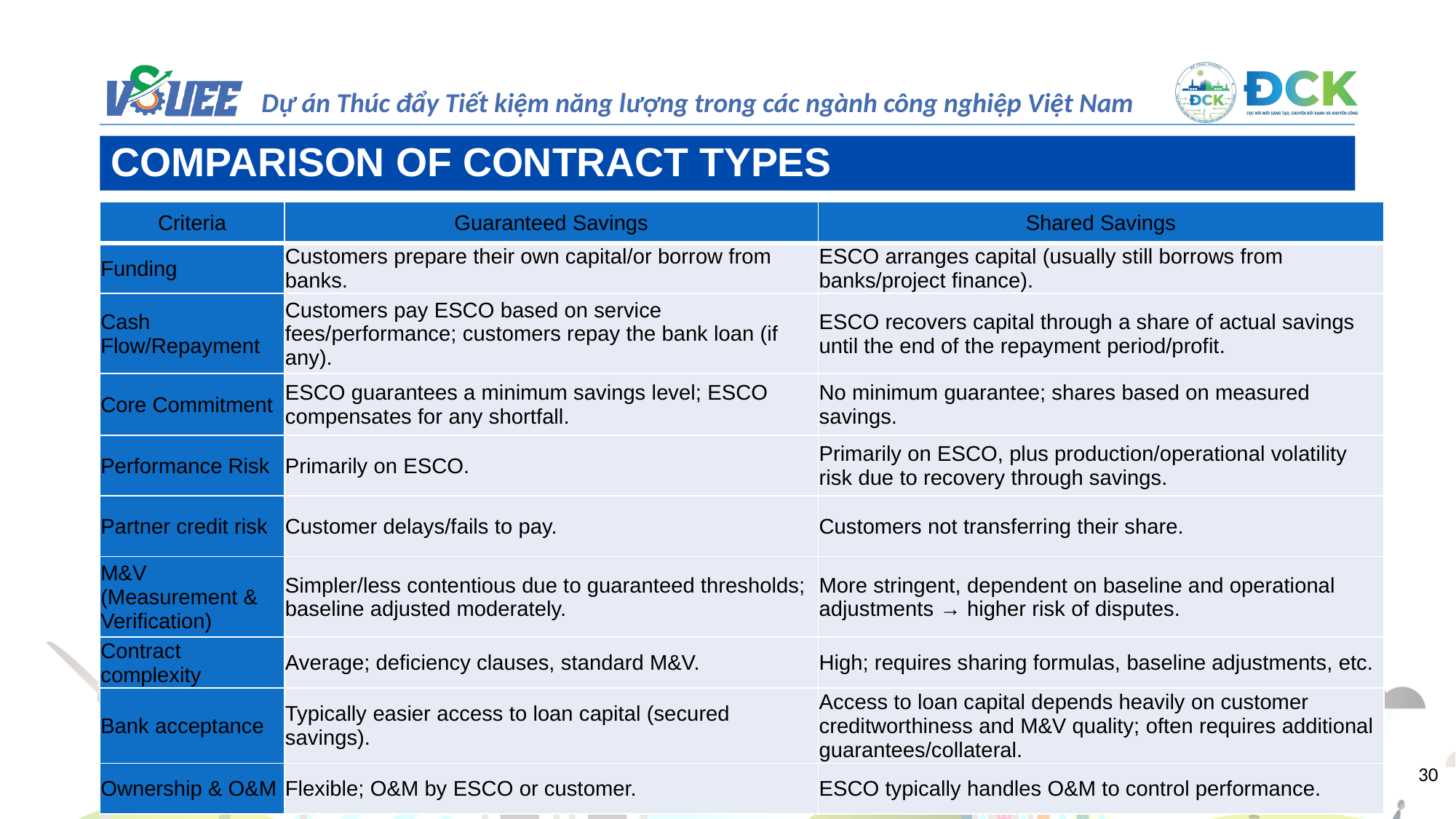

COMPARISON OF CONTRACT TYPES
| Criteria | Guaranteed Savings | Shared Savings |
| --- | --- | --- |
| Funding | Customers prepare their own capital/or borrow from banks. | ESCO arranges capital (usually still borrows from banks/project finance). |
| Cash Flow/Repayment | Customers pay ESCO based on service fees/performance; customers repay the bank loan (if any). | ESCO recovers capital through a share of actual savings until the end of the repayment period/profit. |
| Core Commitment | ESCO guarantees a minimum savings level; ESCO compensates for any shortfall. | No minimum guarantee; shares based on measured savings. |
| Performance Risk | Primarily on ESCO. | Primarily on ESCO, plus production/operational volatility risk due to recovery through savings. |
| Partner credit risk | Customer delays/fails to pay. | Customers not transferring their share. |
| M&V (Measurement & Verification) | Simpler/less contentious due to guaranteed thresholds; baseline adjusted moderately. | More stringent, dependent on baseline and operational adjustments → higher risk of disputes. |
| Contract complexity | Average; deficiency clauses, standard M&V. | High; requires sharing formulas, baseline adjustments, etc. |
| Bank acceptance | Typically easier access to loan capital (secured savings). | Access to loan capital depends heavily on customer creditworthiness and M&V quality; often requires additional guarantees/collateral. |
| Ownership & O&M | Flexible; O&M by ESCO or customer. | ESCO typically handles O&M to control performance. |
30